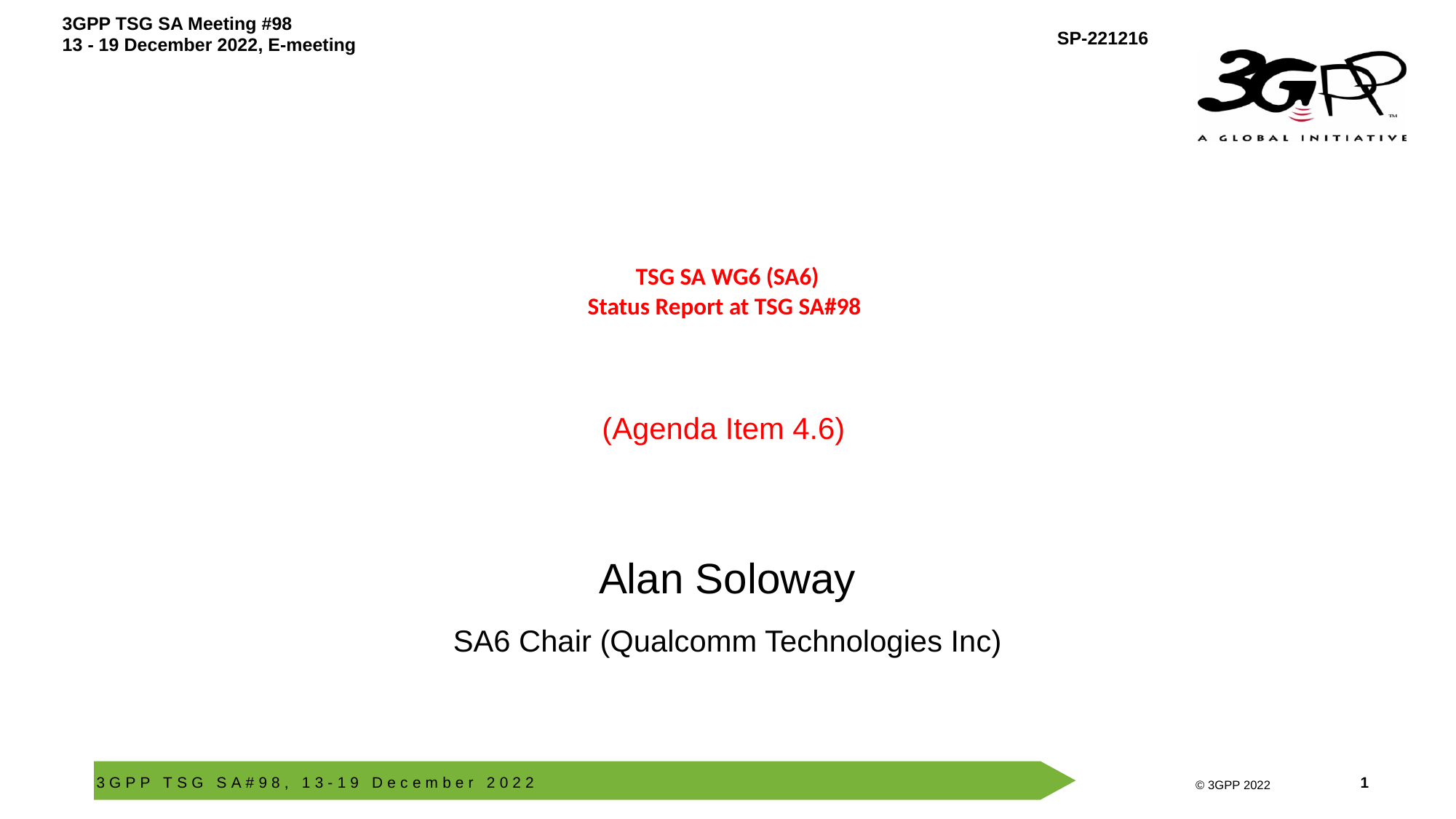

# TSG SA WG6 (SA6) Status Report at TSG SA#98
(Agenda Item 4.6)

Alan Soloway

SA6 Chair (Qualcomm Technologies Inc)